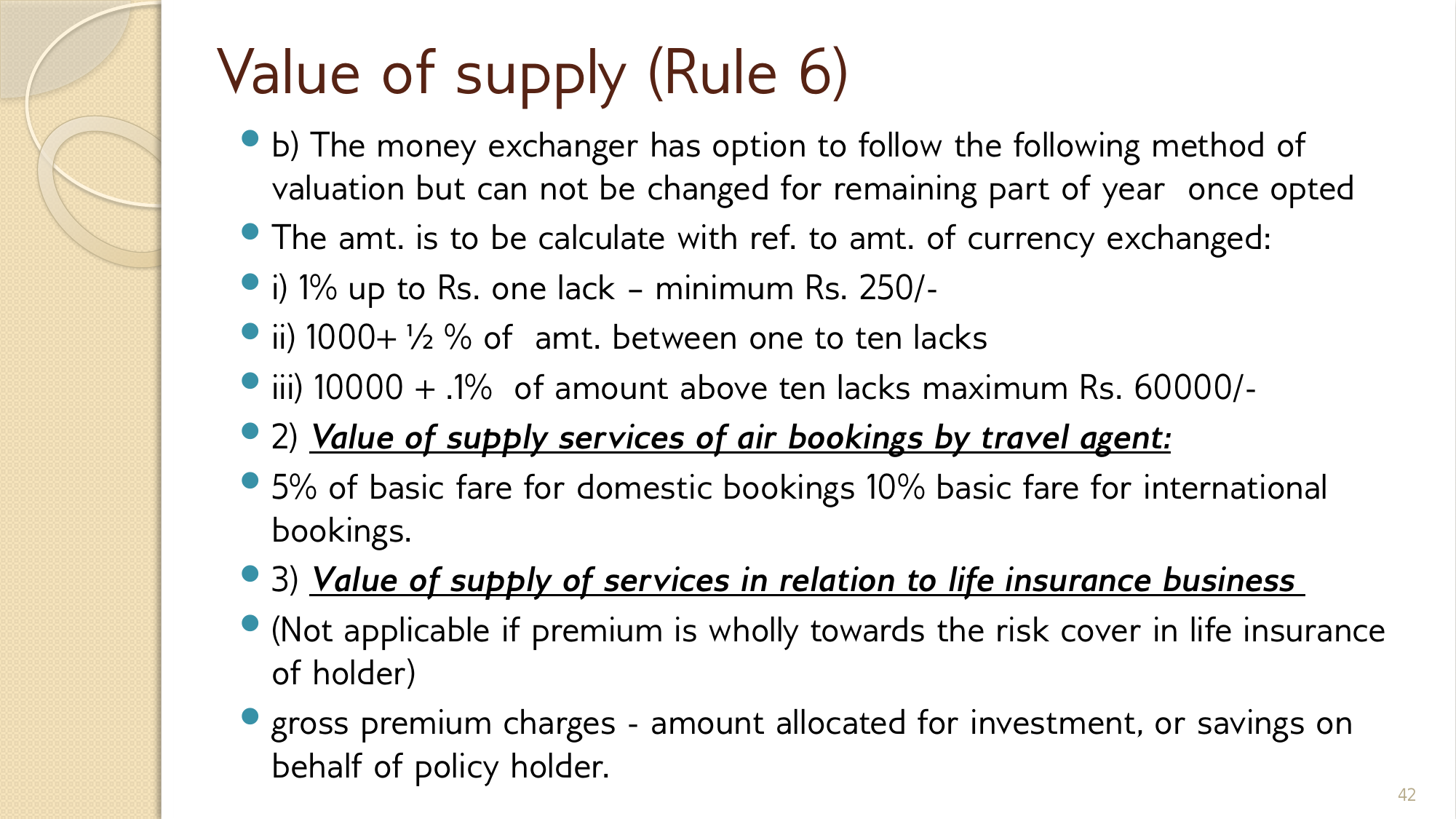

# Value of supply (Rule 6)
b) The money exchanger has option to follow the following method of valuation but can not be changed for remaining part of year  once opted
The amt. is to be calculate with ref. to amt. of currency exchanged:
i) 1% up to Rs. one lack – minimum Rs. 250/-
ii) 1000+ ½ % of  amt. between one to ten lacks
iii) 10000 + .1%  of amount above ten lacks maximum Rs. 60000/-
2) Value of supply services of air bookings by travel agent:
5% of basic fare for domestic bookings 10% basic fare for international bookings.
3) Value of supply of services in relation to life insurance business
(Not applicable if premium is wholly towards the risk cover in life insurance of holder)
gross premium charges - amount allocated for investment, or savings on behalf of policy holder.
42